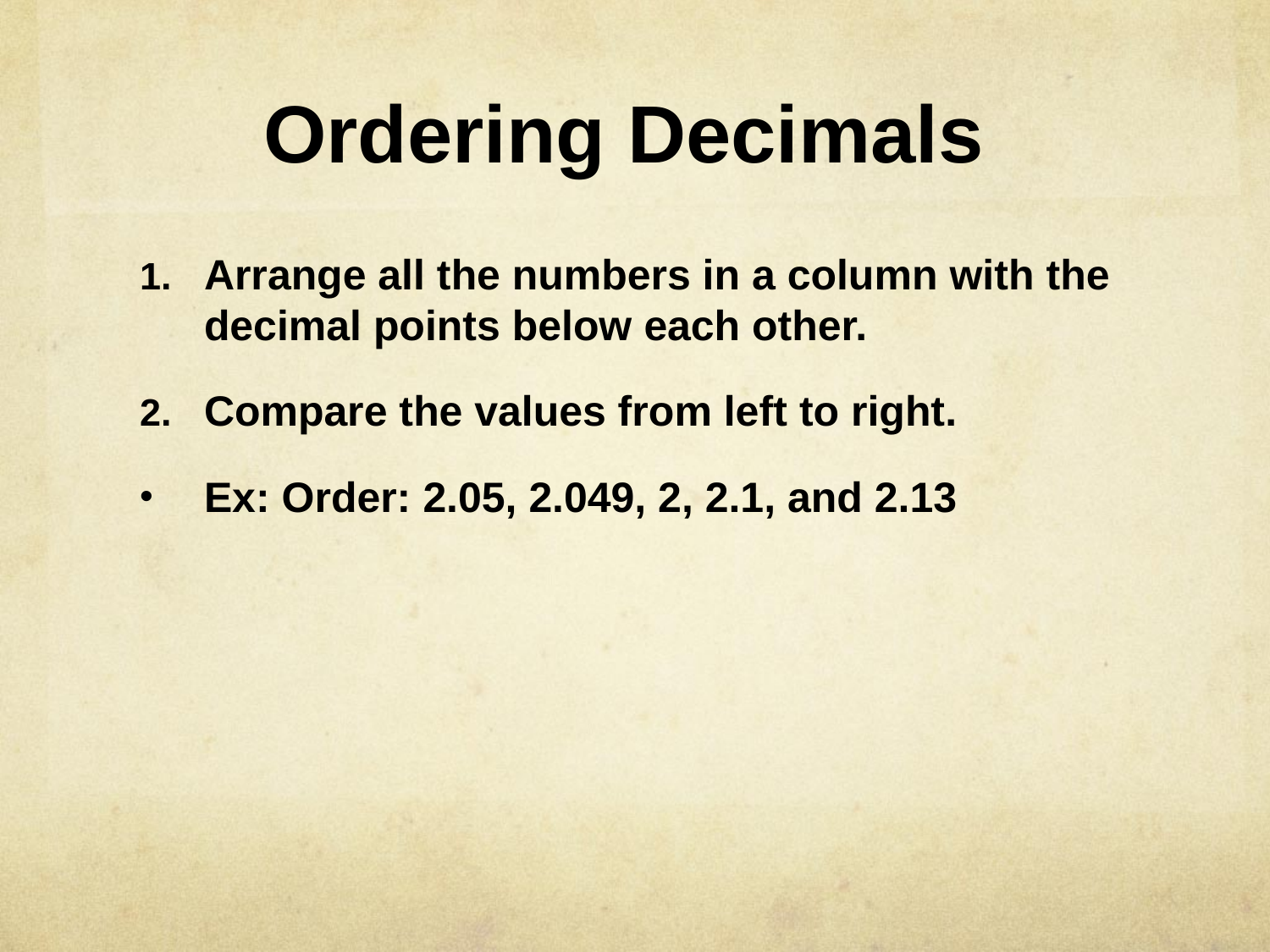

# Ordering Decimals
Arrange all the numbers in a column with the decimal points below each other.
Compare the values from left to right.
Ex: Order: 2.05, 2.049, 2, 2.1, and 2.13